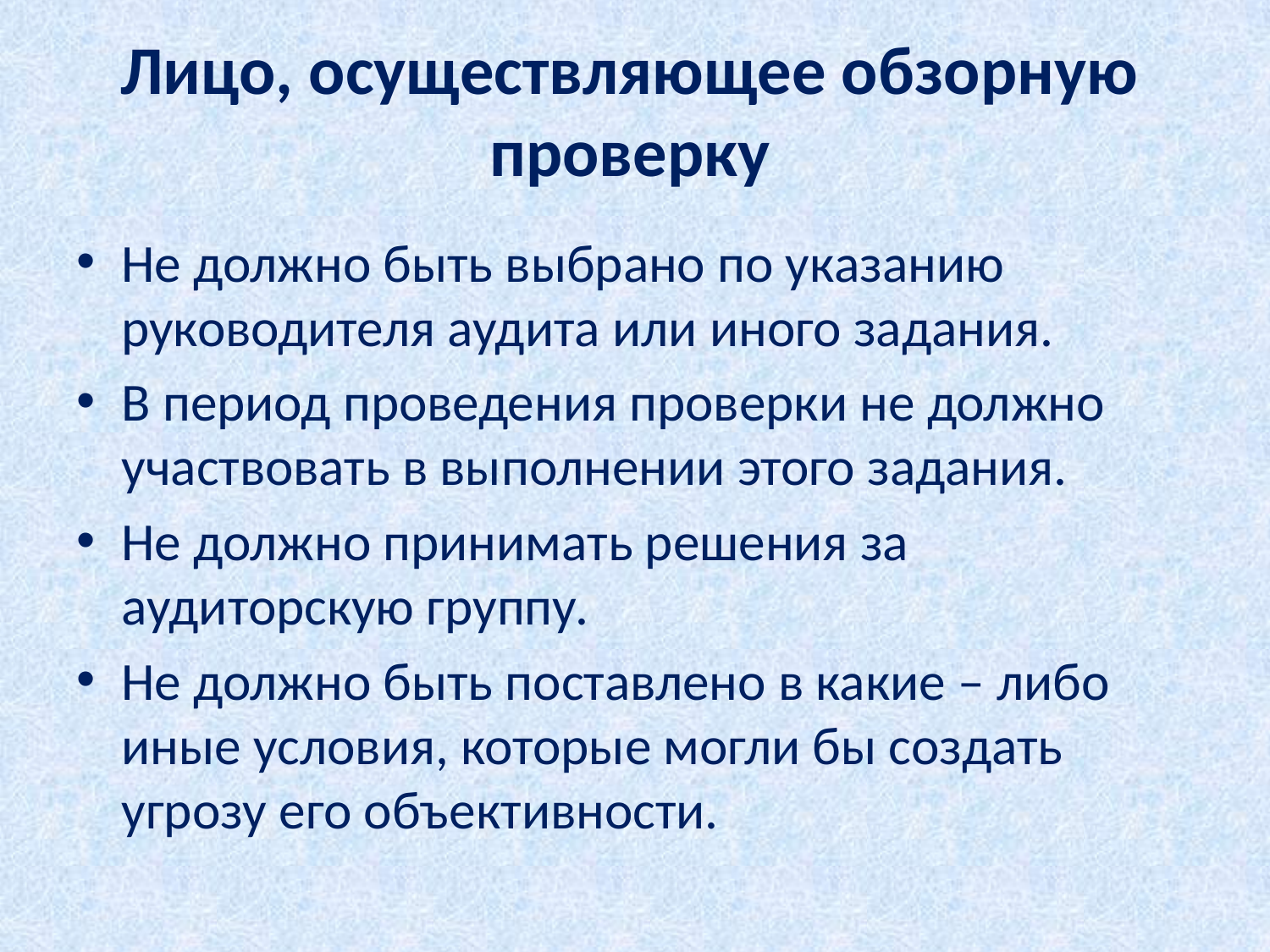

# Лицо, осуществляющее обзорную проверку
Не должно быть выбрано по указанию руководителя аудита или иного задания.
В период проведения проверки не должно участвовать в выполнении этого задания.
Не должно принимать решения за аудиторскую группу.
Не должно быть поставлено в какие – либо иные условия, которые могли бы создать угрозу его объективности.